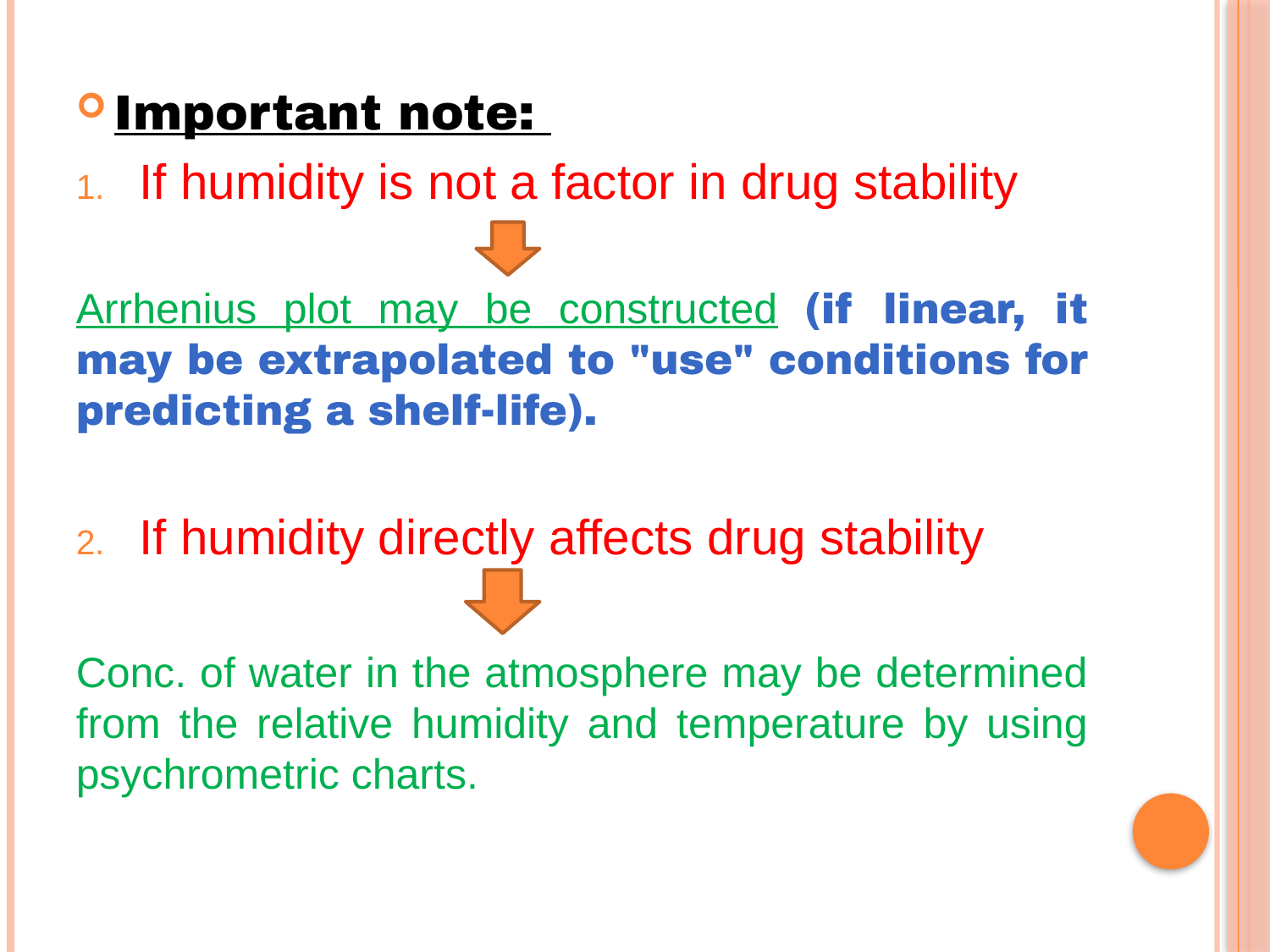

Important note:
If humidity is not a factor in drug stability

Arrhenius plot may be constructed (if linear, it may be extrapolated to "use" conditions for predicting a shelf-life).

If humidity directly affects drug stability

Conc. of water in the atmosphere may be determined from the relative humidity and temperature by using psychrometric charts.